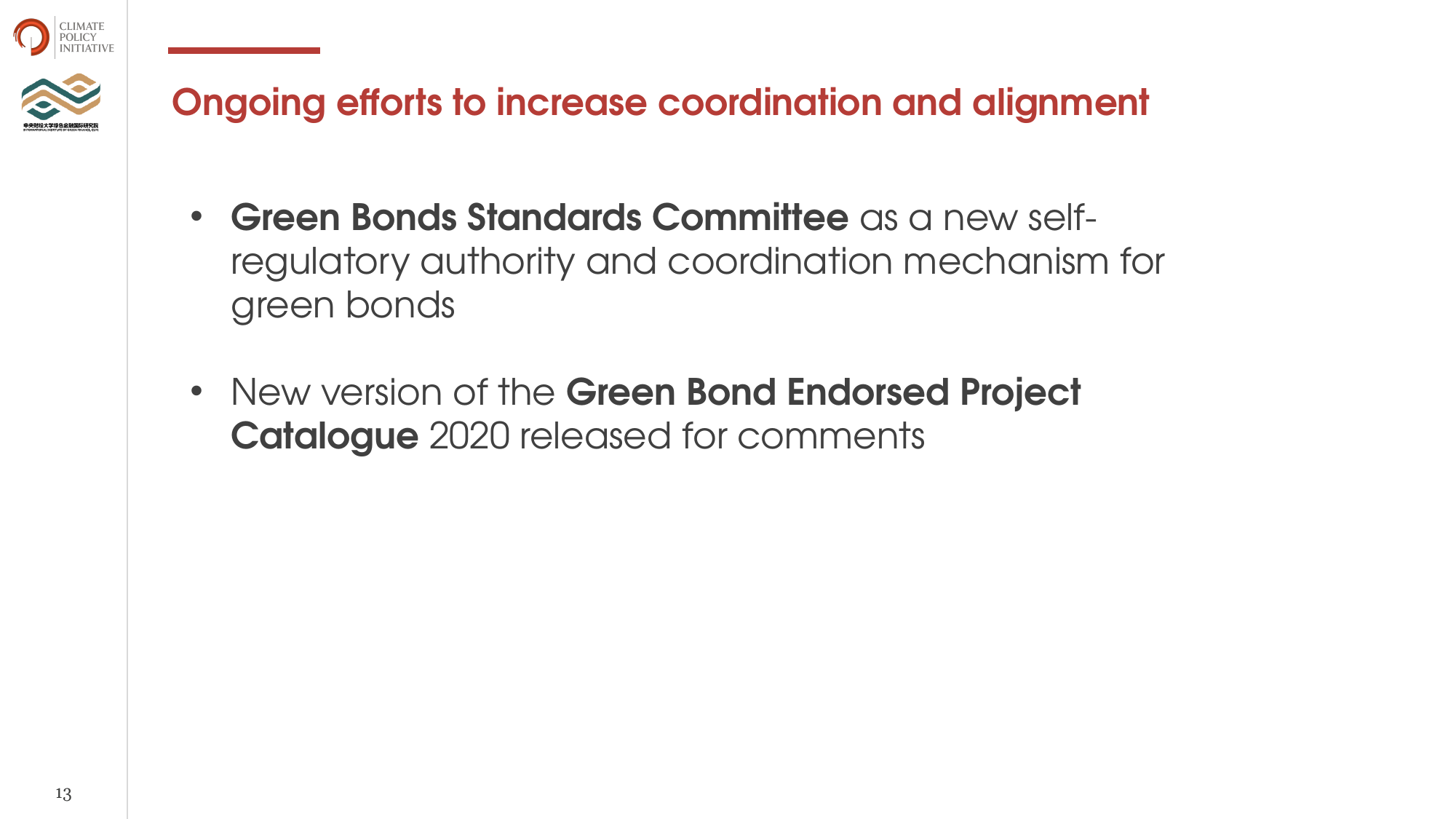

Ongoing efforts to increase coordination and alignment
Green Bonds Standards Committee as a new self-regulatory authority and coordination mechanism for green bonds
New version of the Green Bond Endorsed Project Catalogue 2020 released for comments